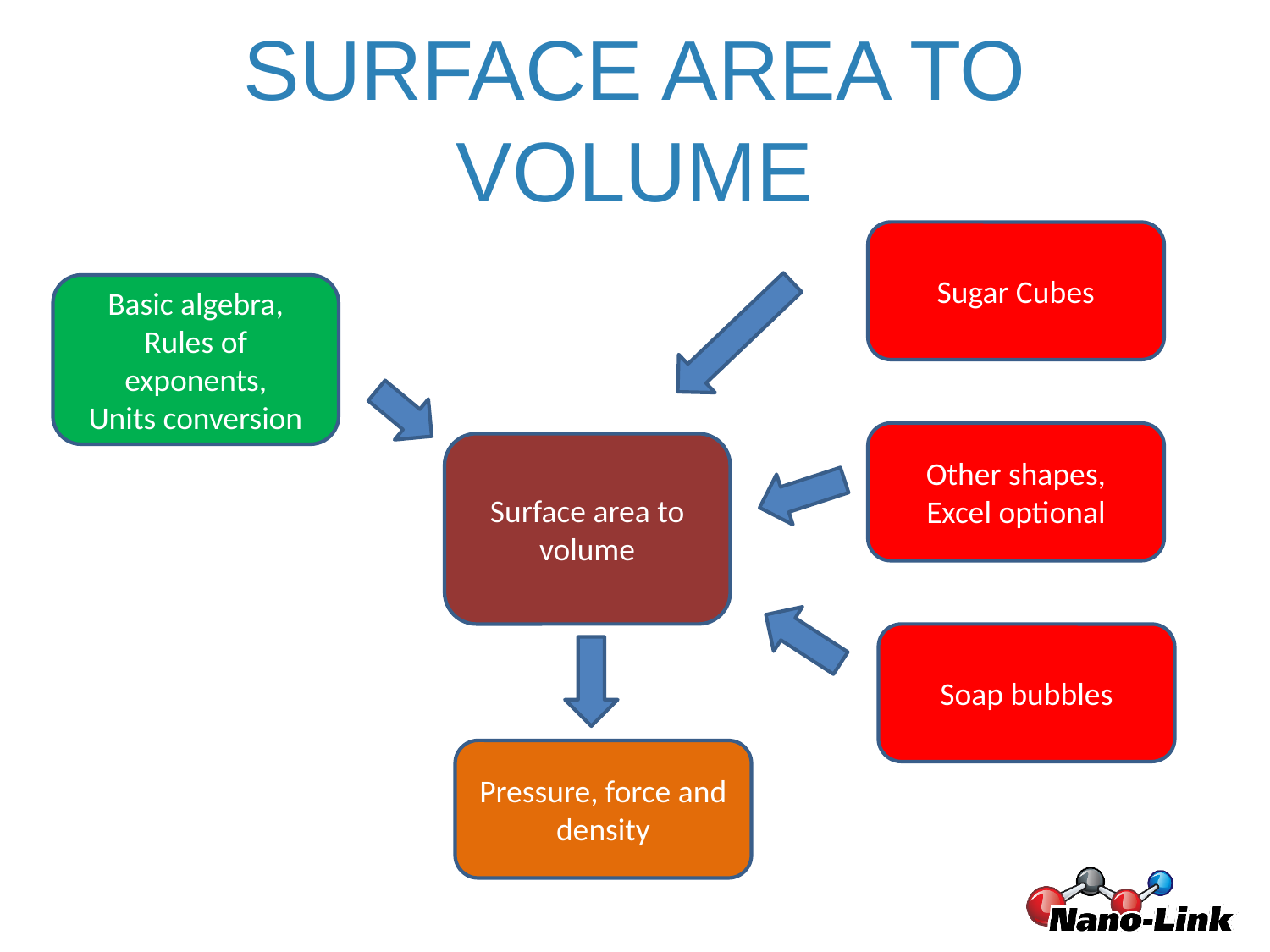

SURFACE AREA TO VOLUME
Sugar Cubes

Basic algebra,
Rules of exponents,
Units conversion

Other shapes,
Excel optional
Surface area to volume

Soap bubbles

Pressure, force and density